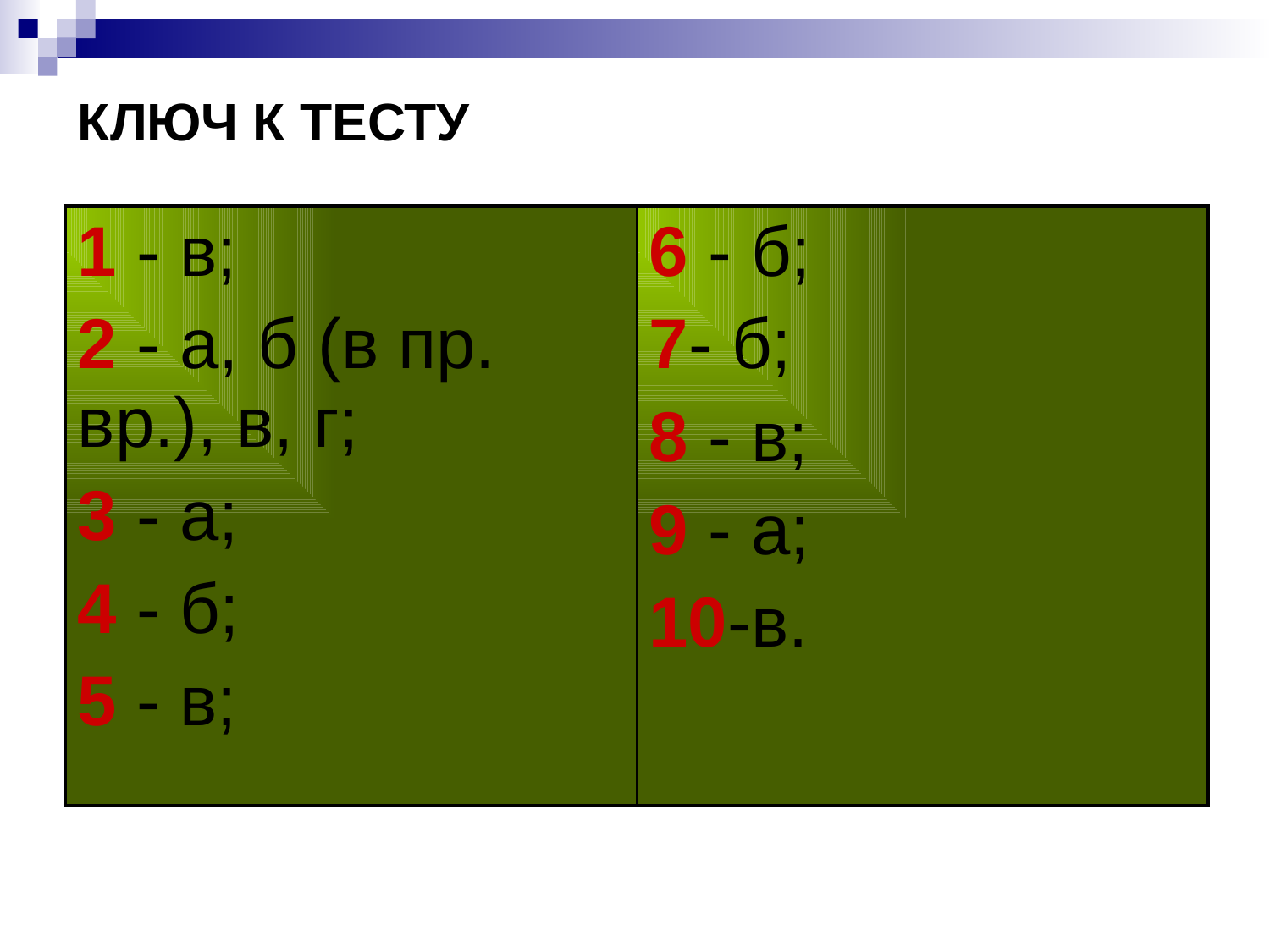

КЛЮЧ К ТЕСТУ
| 1 - в; 2 - а, б (в пр. вр.), в, г; 3 - а; 4 - б; 5 - в; | 6 - б; 7- б; 8 - в; 9 - а; 10-в. |
| --- | --- |